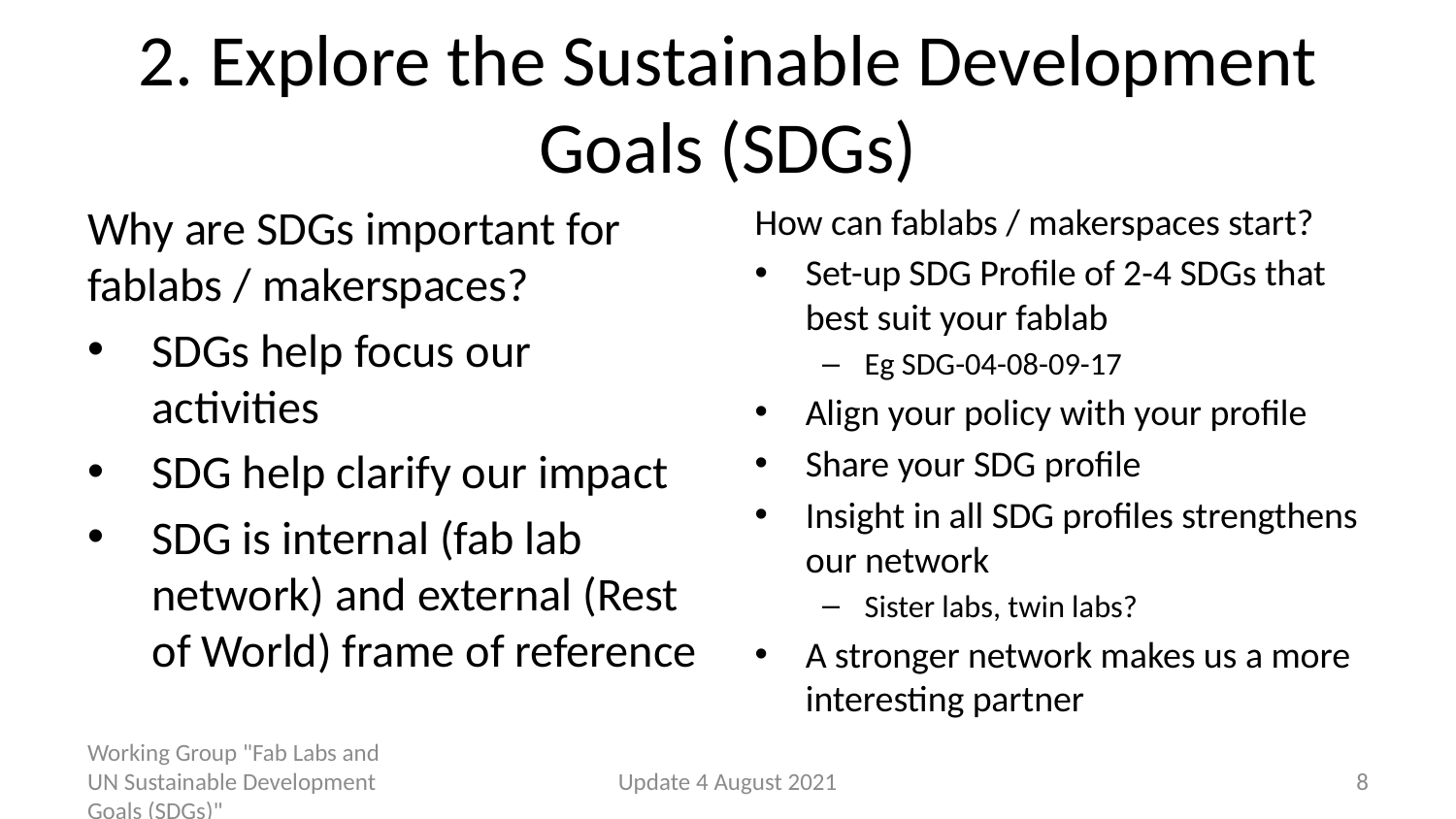

# 2. Explore the Sustainable Development Goals (SDGs)
Why are SDGs important for fablabs / makerspaces?
SDGs help focus our activities
SDG help clarify our impact
SDG is internal (fab lab network) and external (Rest of World) frame of reference
How can fablabs / makerspaces start?
Set-up SDG Profile of 2-4 SDGs that best suit your fablab
Eg SDG-04-08-09-17
Align your policy with your profile
Share your SDG profile
Insight in all SDG profiles strengthens our network
Sister labs, twin labs?
A stronger network makes us a more interesting partner
Working Group "Fab Labs and UN Sustainable Development Goals (SDGs)"
Update 4 August 2021
8